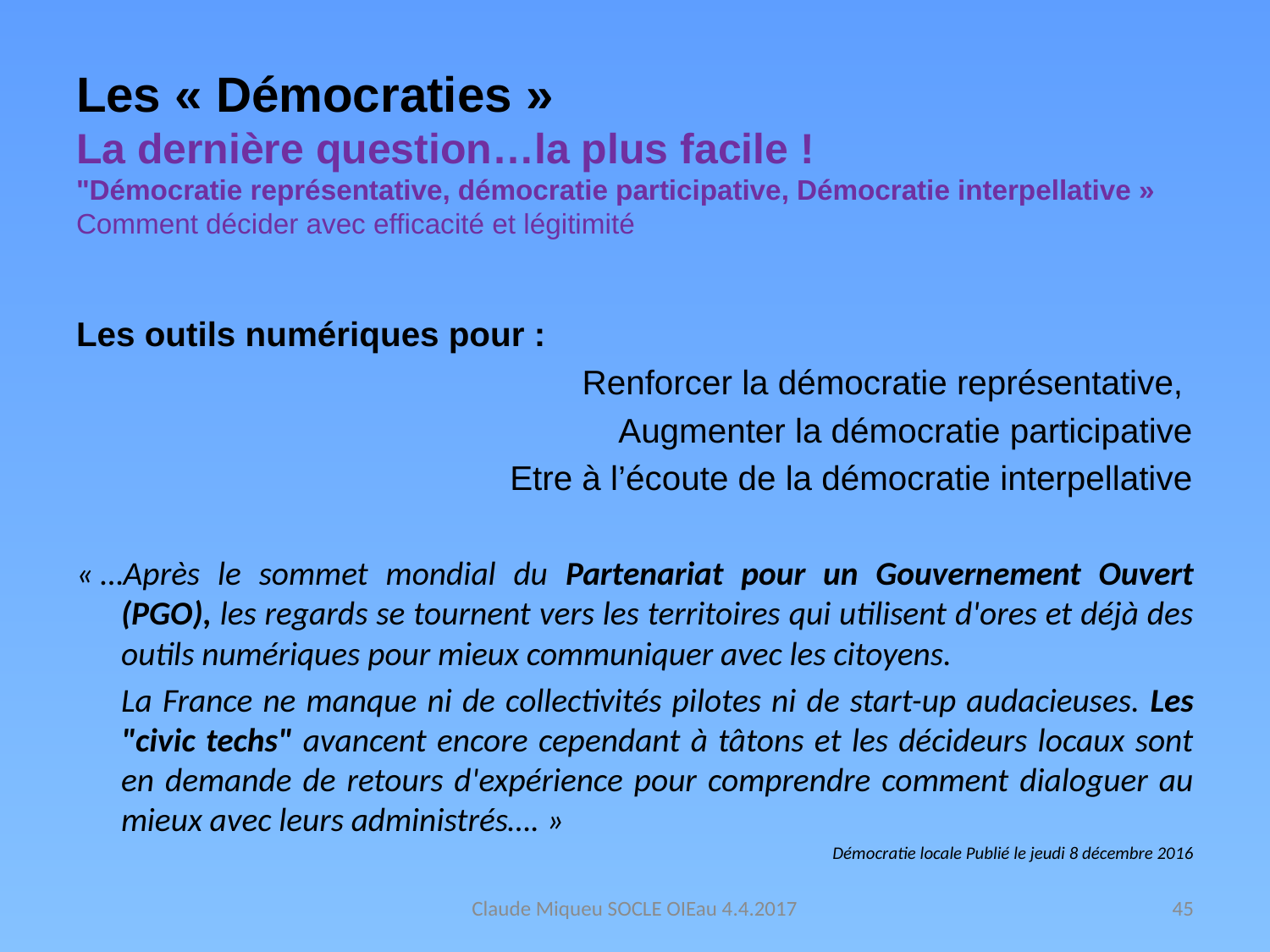

# Les « Démocraties » La dernière question…la plus facile ! "Démocratie représentative, démocratie participative, Démocratie interpellative » Comment décider avec efficacité et légitimité
Les outils numériques pour :
Renforcer la démocratie représentative,
Augmenter la démocratie participative
Etre à l’écoute de la démocratie interpellative

« …Après le sommet mondial du Partenariat pour un Gouvernement Ouvert (PGO), les regards se tournent vers les territoires qui utilisent d'ores et déjà des outils numériques pour mieux communiquer avec les citoyens.
	La France ne manque ni de collectivités pilotes ni de start-up audacieuses. Les "civic techs" avancent encore cependant à tâtons et les décideurs locaux sont en demande de retours d'expérience pour comprendre comment dialoguer au mieux avec leurs administrés…. »
Démocratie locale Publié le jeudi 8 décembre 2016

Claude Miqueu SOCLE OIEau 4.4.2017
45